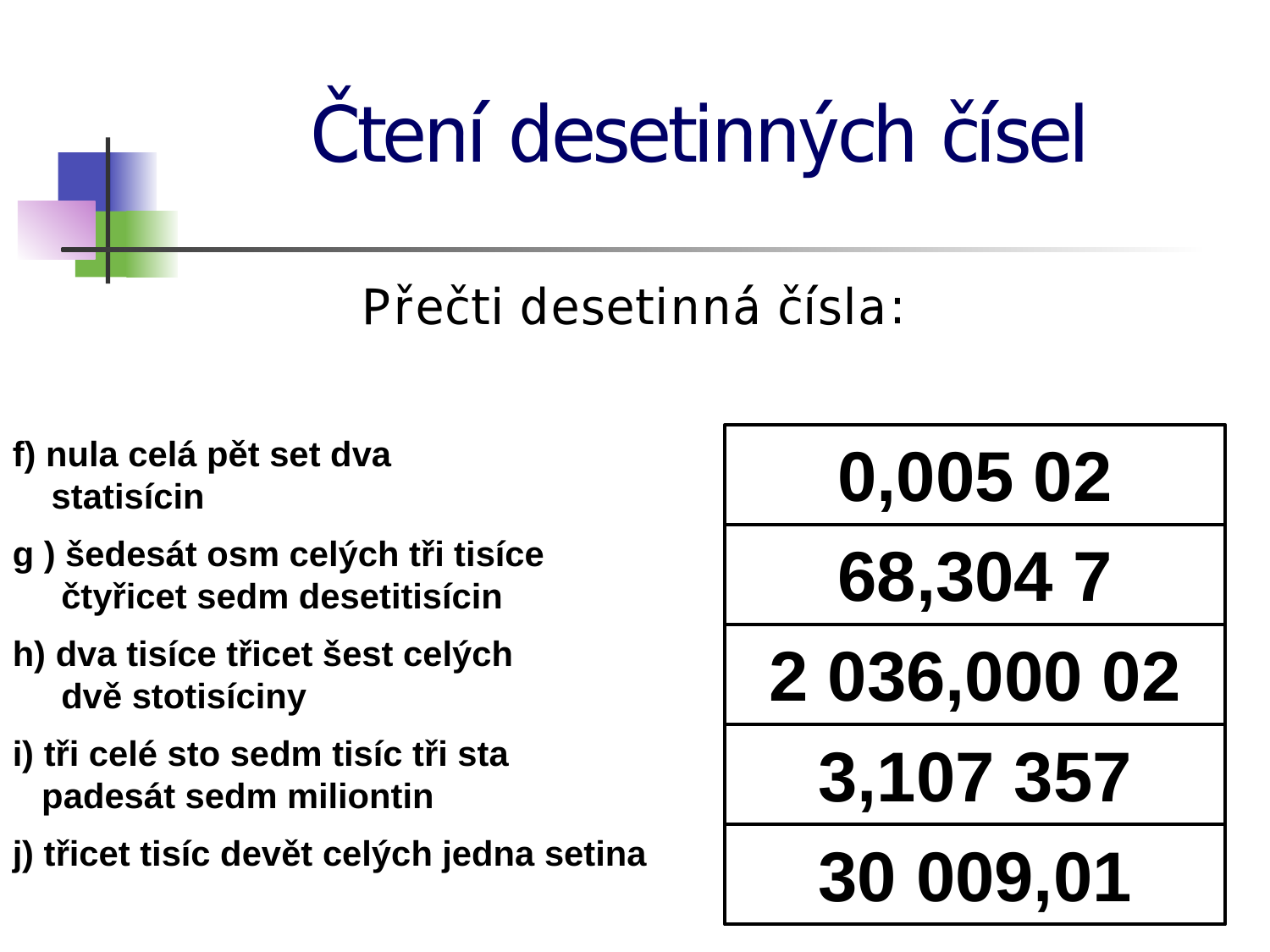

# Čtení desetinných čísel
Přečti desetinná čísla:
f) nula celá pět set dva
    statisícin

0,005 02
g ) šedesát osm celých tři tisíce
     čtyřicet sedm desetitisícin

68,304 7
h) dva tisíce třicet šest celých
     dvě stotisíciny

2 036,000 02
i) tři celé sto sedm tisíc tři sta
   padesát sedm miliontin

3,107 357
j) třicet tisíc devět celých jedna setina

30 009,01